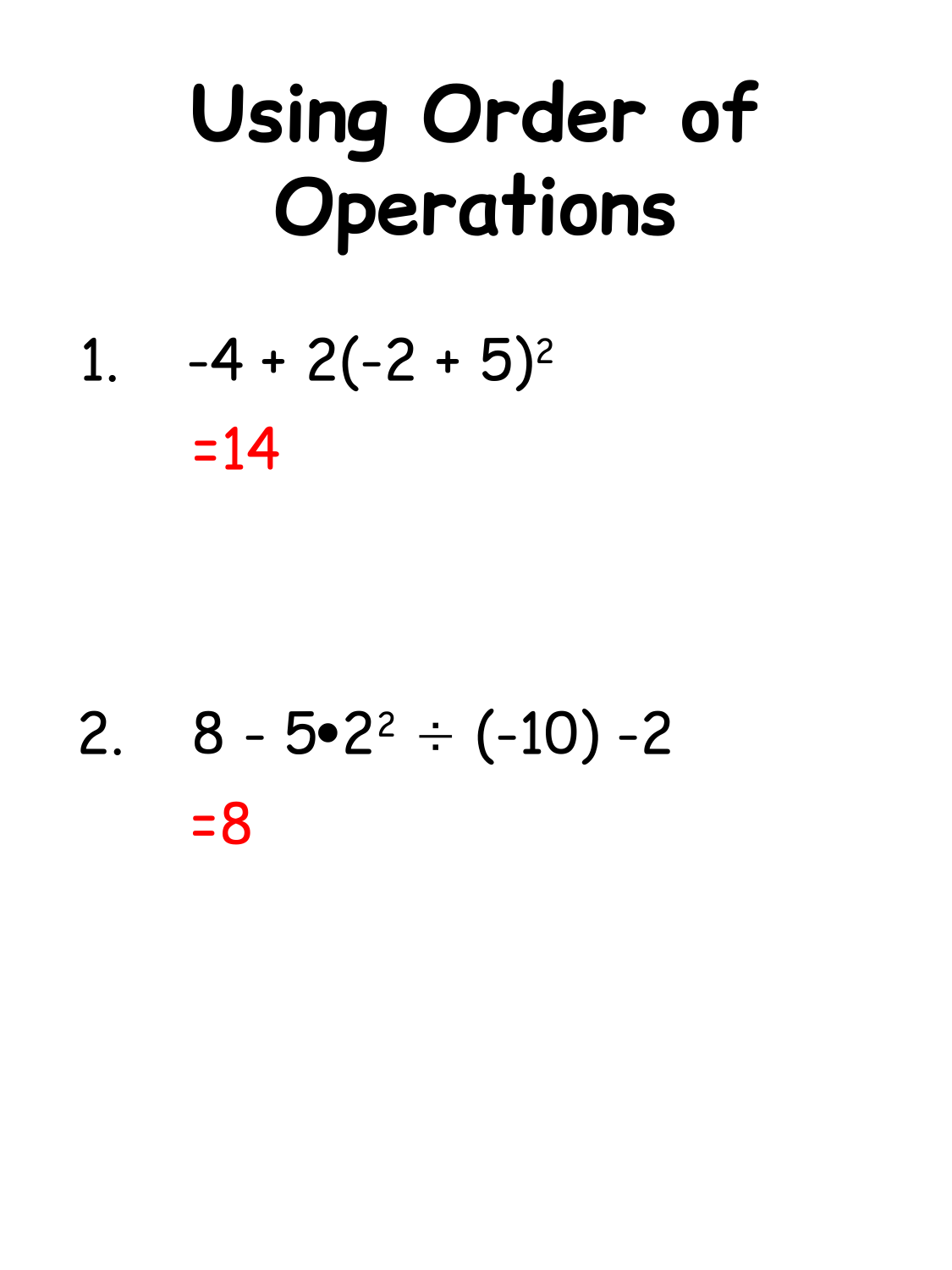

# Using Order of Operations
1.    -4 + 2(-2 + 5)2
=14
2.    8 - 5•22 ÷ (-10) -2
=8